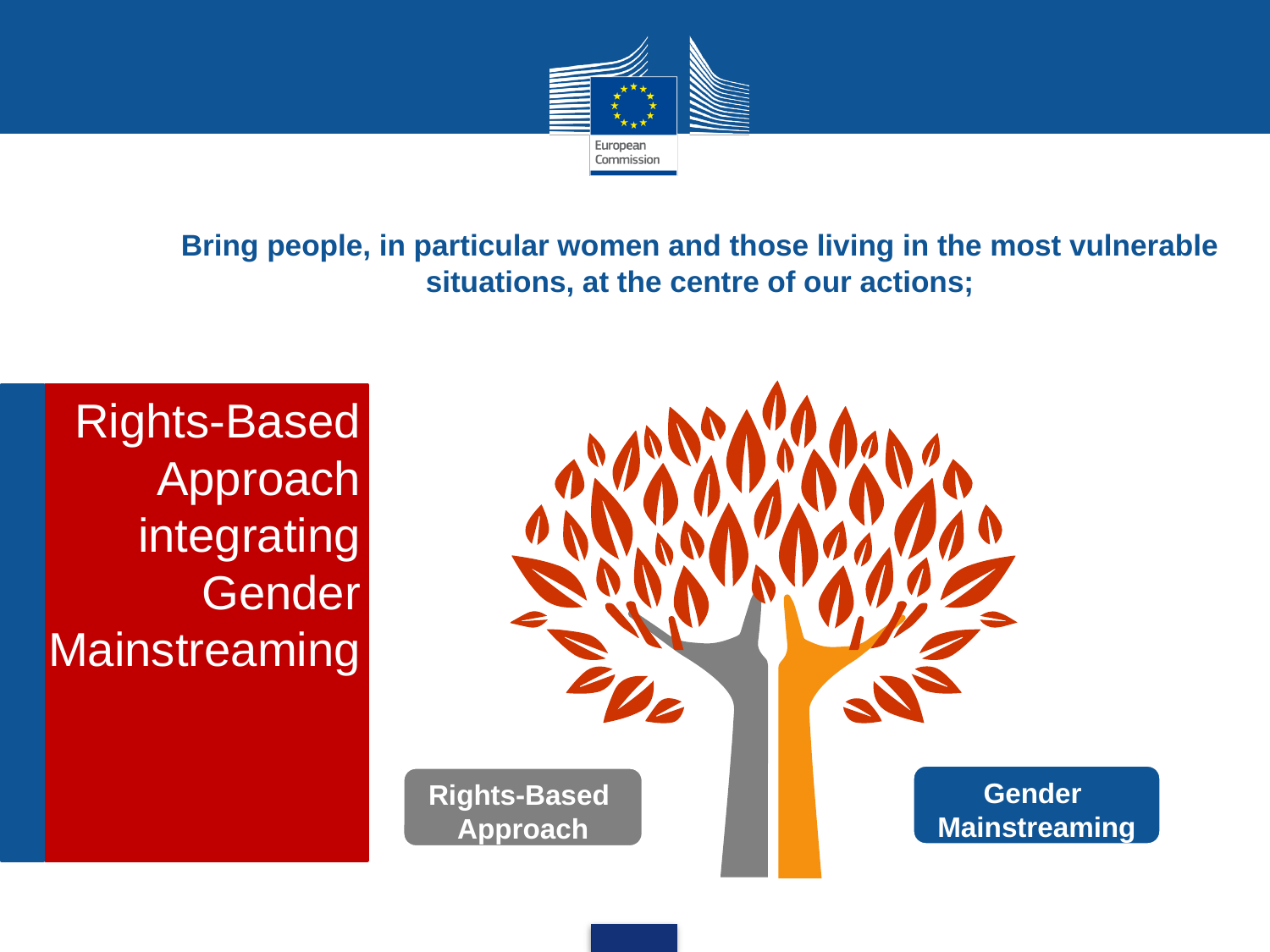

Bring people, in particular women and those living in the most vulnerable situations, at the centre of our actions;

Rights-Based Approach integrating Gender Mainstreaming

Gender
Mainstreaming
Rights-Based
Approach